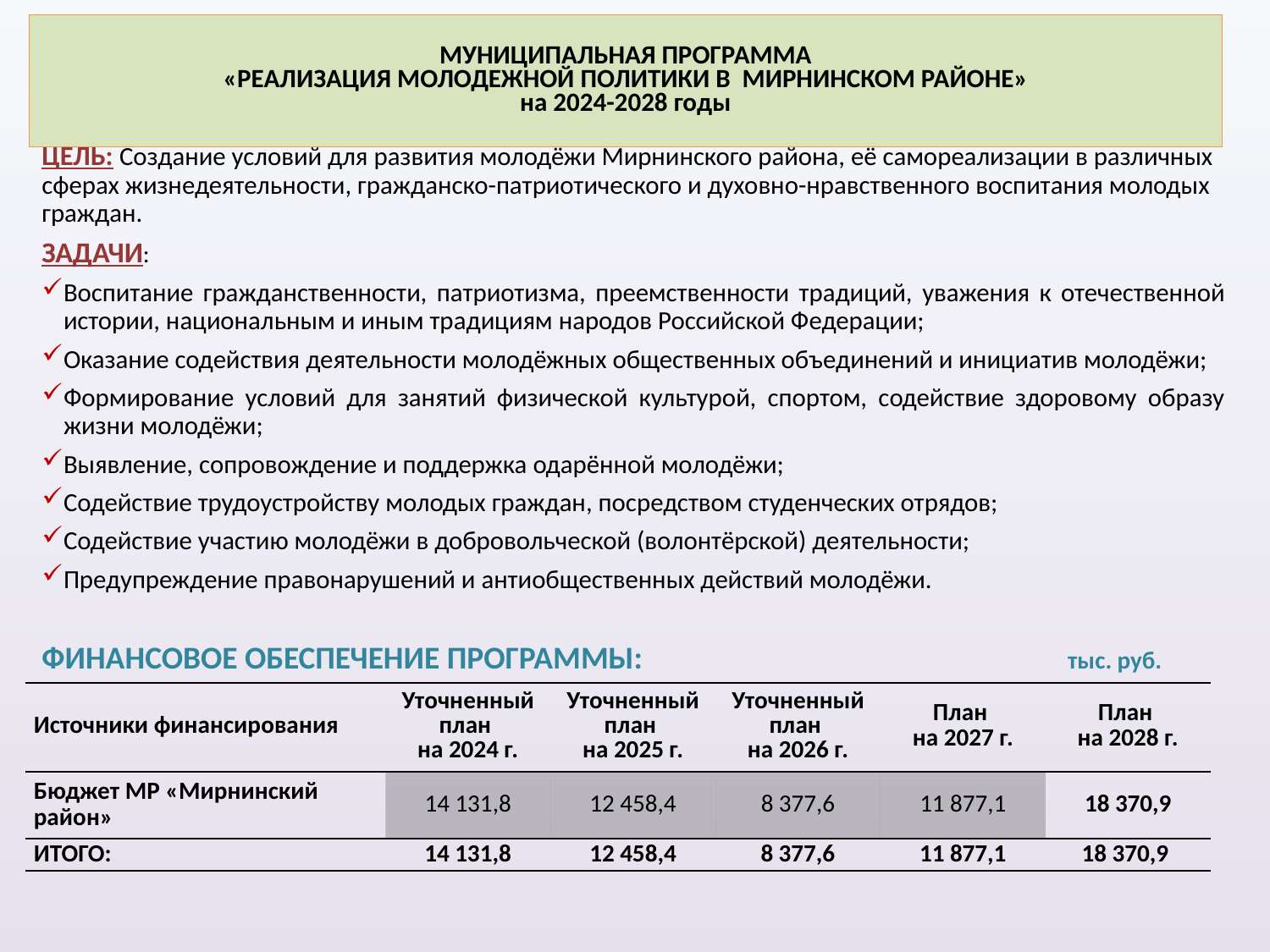

# МУНИЦИПАЛЬНАЯ ПРОГРАММА «РЕАЛИЗАЦИЯ МОЛОДЕЖНОЙ ПОЛИТИКИ В  МИРНИНСКОМ РАЙОНЕ» на 2024-2028 годы
ЦЕЛЬ: Создание условий для развития молодёжи Мирнинского района, её самореализации в различных сферах жизнедеятельности, гражданско-патриотического и духовно-нравственного воспитания молодых граждан.
ЗАДАЧИ:
Воспитание гражданственности, патриотизма, преемственности традиций, уважения к отечественной истории, национальным и иным традициям народов Российской Федерации;
Оказание содействия деятельности молодёжных общественных объединений и инициатив молодёжи;
Формирование условий для занятий физической культурой, спортом, содействие здоровому образу жизни молодёжи;
Выявление, сопровождение и поддержка одарённой молодёжи;
Содействие трудоустройству молодых граждан, посредством студенческих отрядов;
Содействие участию молодёжи в добровольческой (волонтёрской) деятельности;
Предупреждение правонарушений и антиобщественных действий молодёжи.

ФИНАНСОВОЕ ОБЕСПЕЧЕНИЕ ПРОГРАММЫ:                                                           тыс. руб.
| Источники финансирования | Уточненный план на 2024 г. | Уточненный план на 2025 г. | Уточненный план на 2026 г. | План на 2027 г. | План на 2028 г. |
| --- | --- | --- | --- | --- | --- |
| Бюджет МР «Мирнинский район» | 14 131,8 | 12 458,4 | 8 377,6 | 11 877,1 | 18 370,9 |
| ИТОГО: | 14 131,8 | 12 458,4 | 8 377,6 | 11 877,1 | 18 370,9 |